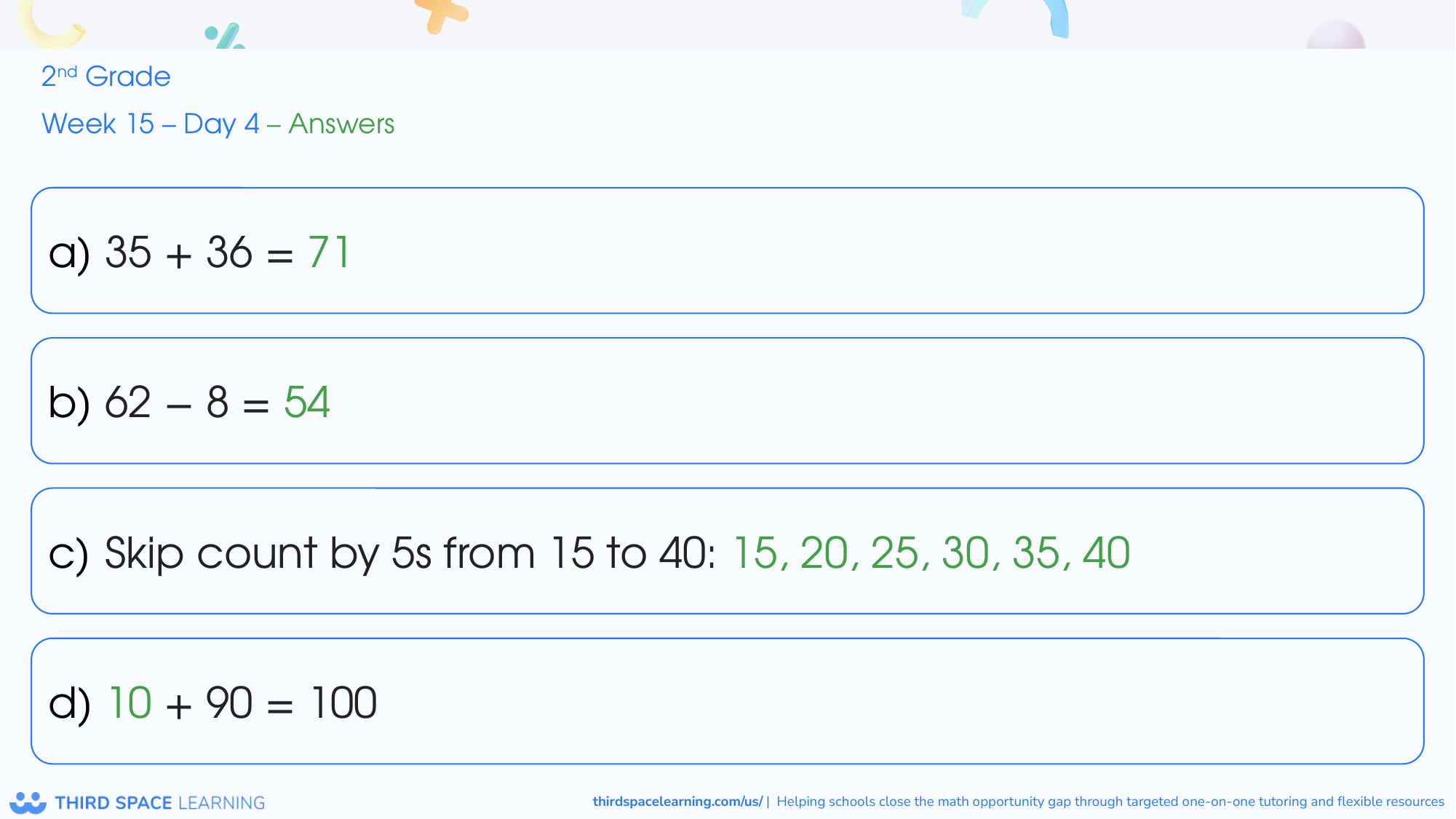

2nd Grade
Week 15 – Day 4 – Answers
35 + 36 = 71
62 − 8 = 54
Skip count by 5s from 15 to 40: 15, 20, 25, 30, 35, 40
10 + 90 = 100